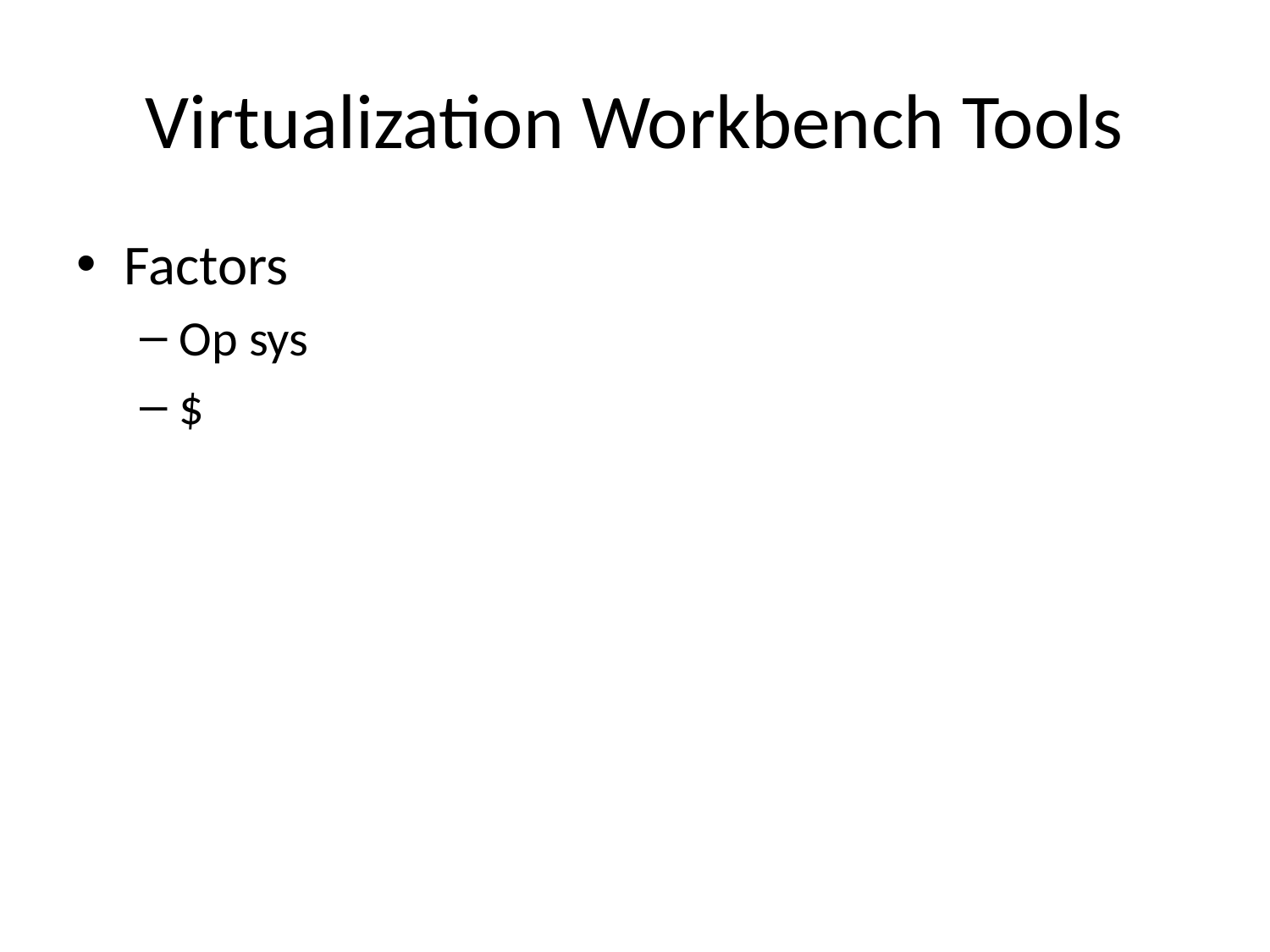

# Virtualization Workbench Tools
Factors
Op sys
$